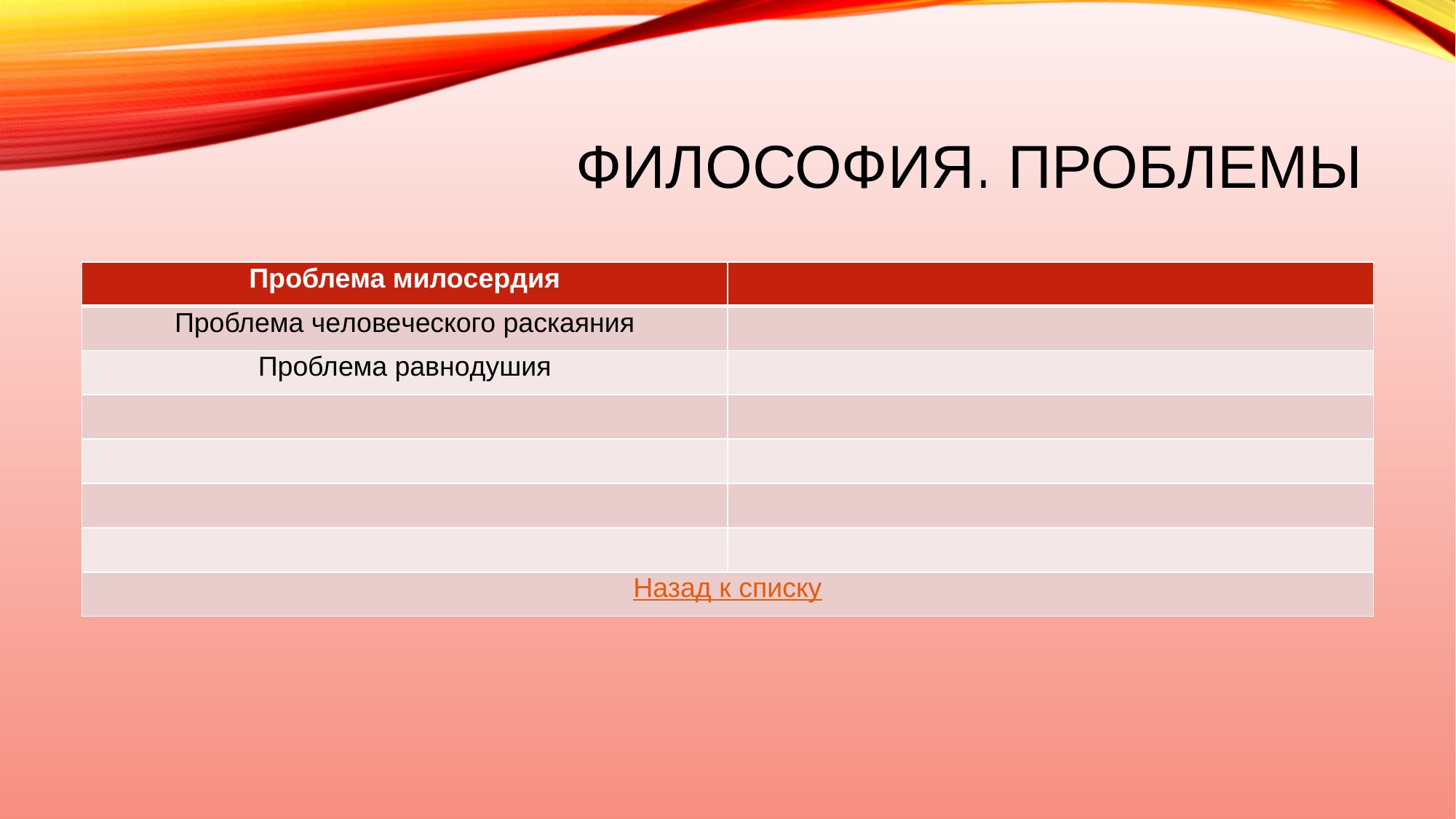

# Философия. Проблемы
| Про­бле­ма ми­ло­сер­дия |  |
| --- | --- |
| Про­бле­ма че­ло­ве­че­ско­го рас­ка­я­ния |  |
| Про­бле­ма рав­но­ду­шия |  |
|  |  |
|  |  |
|  |  |
|  |  |
| Назад к списку |  |